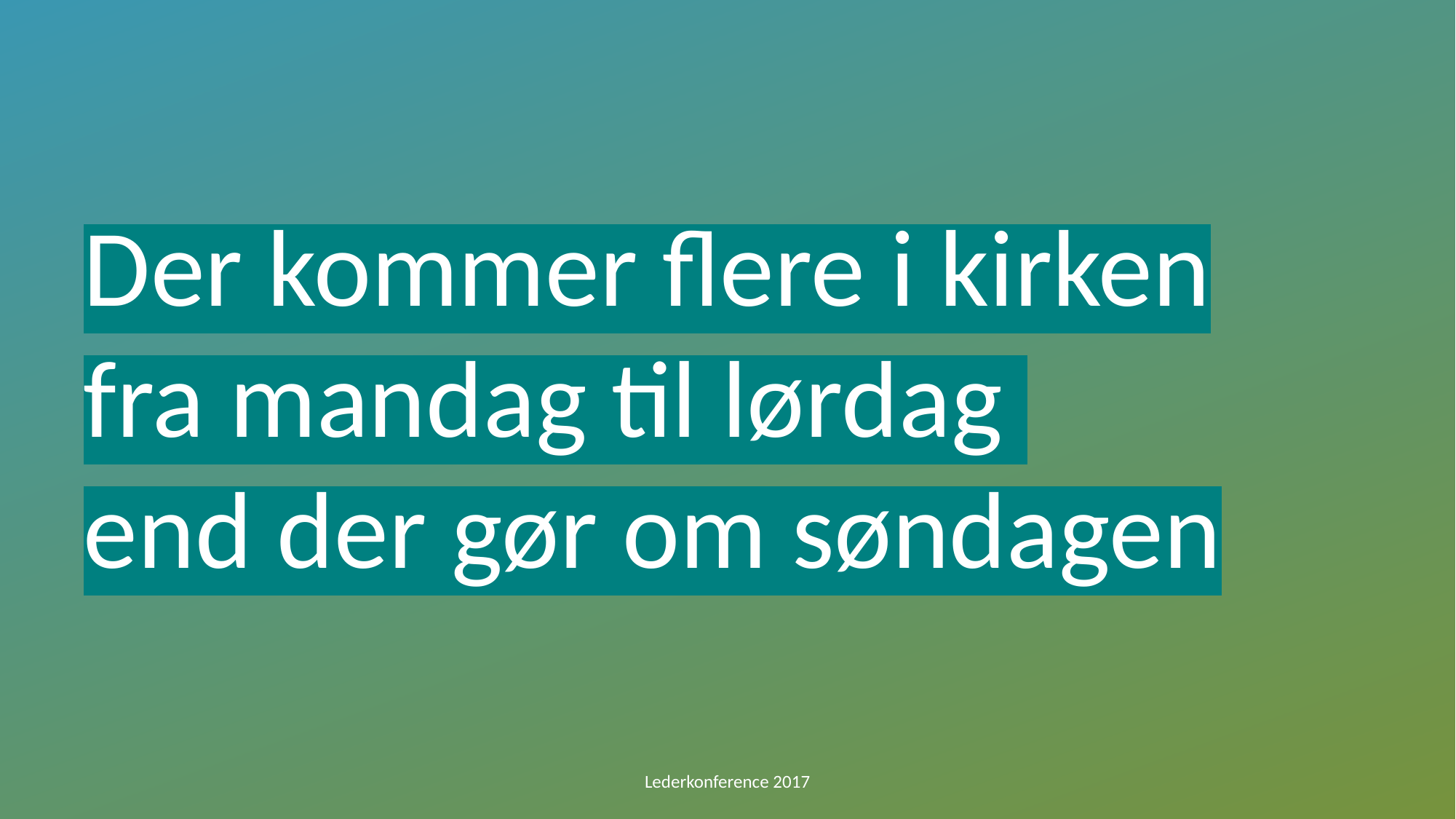

Der kommer flere i kirken
fra mandag til lørdag
end der gør om søndagen
Lederkonference 2017